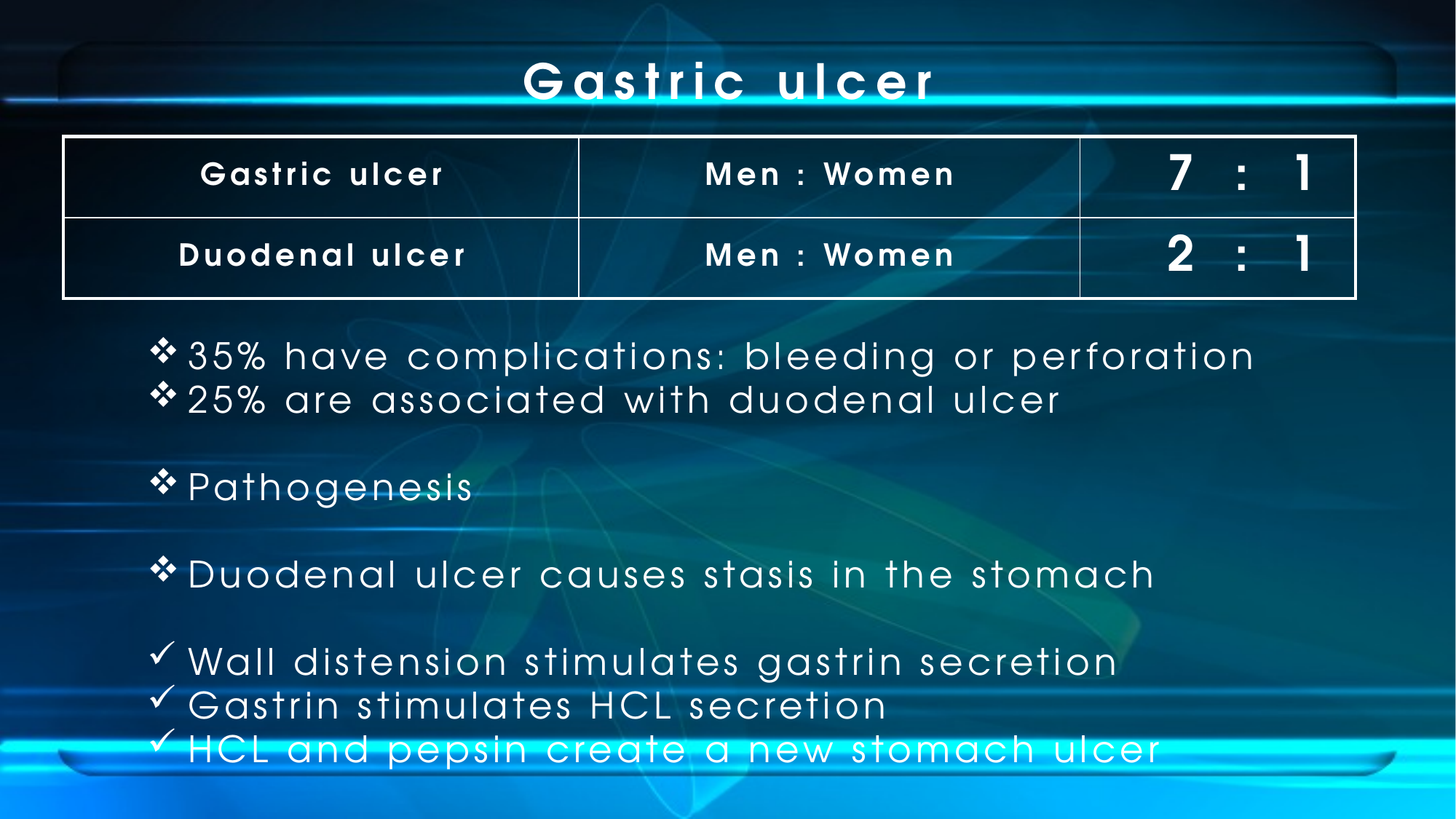

Gastric ulcer
| Gastric ulcer | Men : Women | 7 : 1 |
| --- | --- | --- |
| Duodenal ulcer | Men : Women | 2 : 1 |
35% have complications: bleeding or perforation
25% are associated with duodenal ulcer

Pathogenesis

Duodenal ulcer causes stasis in the stomach

Wall distension stimulates gastrin secretion
Gastrin stimulates HCL secretion
HCL and pepsin create a new stomach ulcer